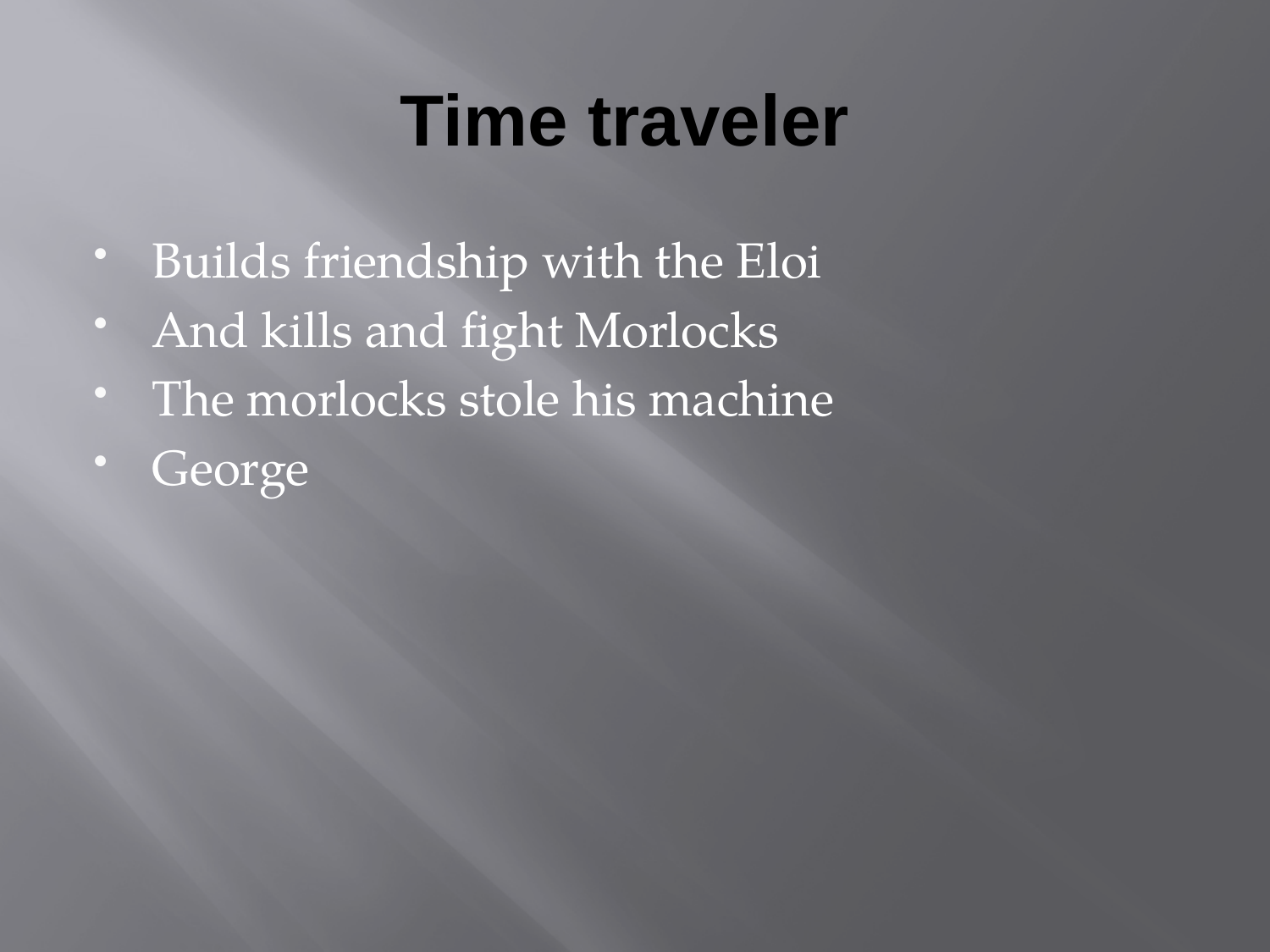

# Time traveler
Builds friendship with the Eloi
And kills and fight Morlocks
The morlocks stole his machine
George